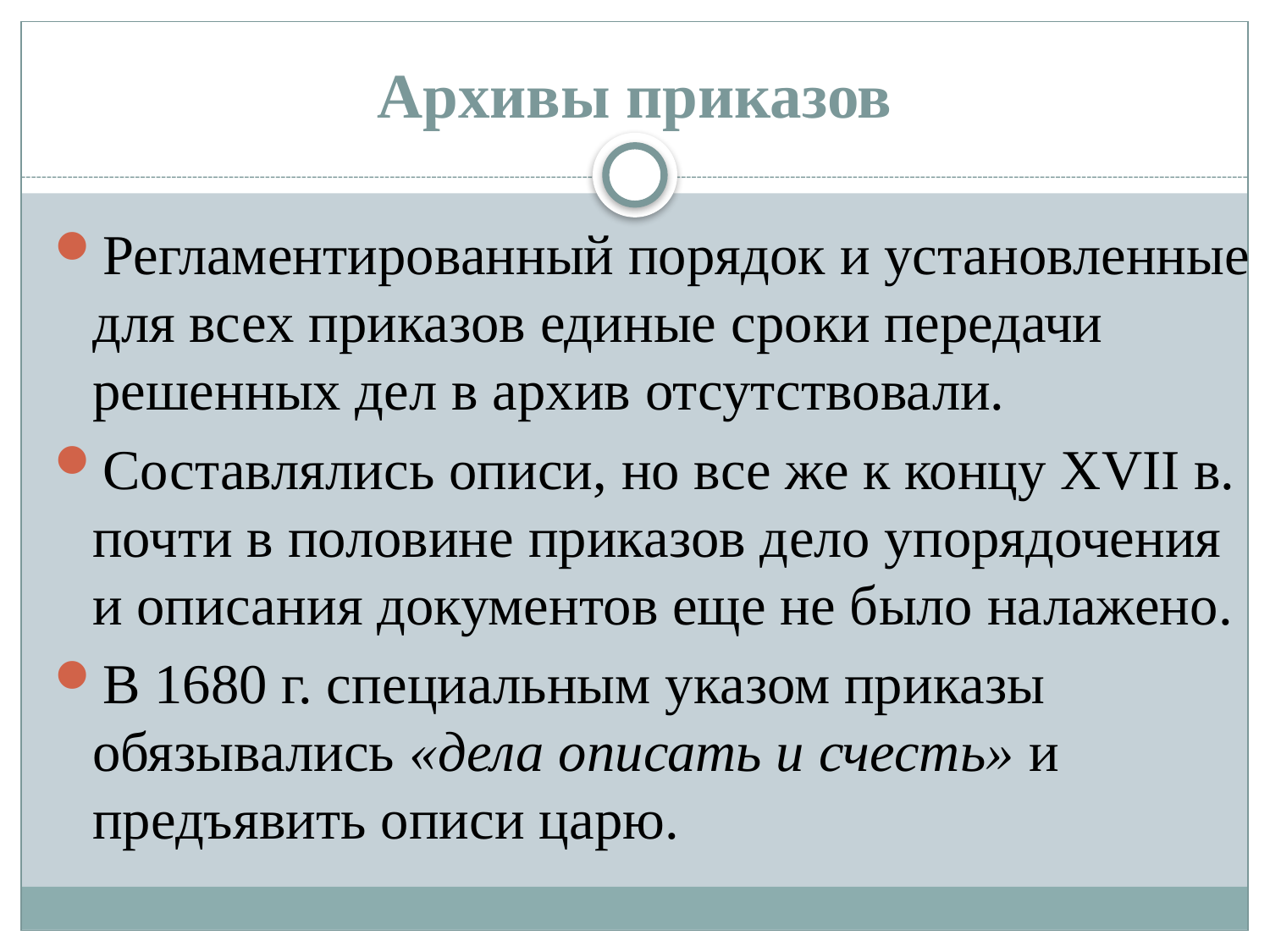

# Архивы приказов
Регламентированный порядок и установленные для всех приказов единые сроки передачи решенных дел в архив отсутствовали.
Составлялись описи, но все же к концу XVII в. почти в половине приказов дело упорядочения и описания документов еще не было налажено.
В 1680 г. специальным указом приказы обязывались «дела описать и счесть» и предъявить описи царю.